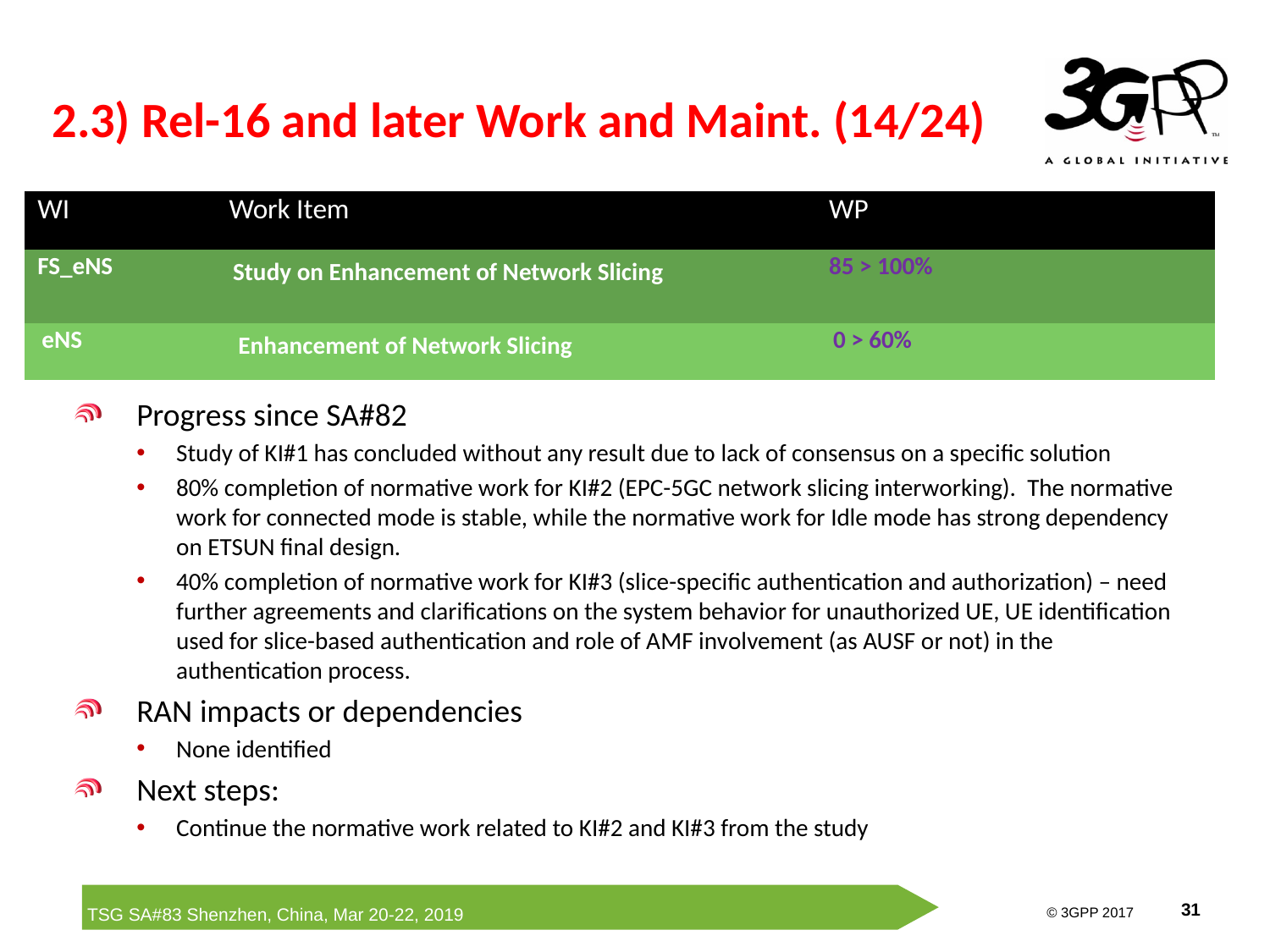

# 2.3) Rel-16 and later Work and Maint. (14/24)
| WI | Work Item | WP |  |  |
| --- | --- | --- | --- | --- |
| FS\_eNS | Study on Enhancement of Network Slicing | 85 > 100% |  |  |
| eNS | Enhancement of Network Slicing | 0 > 60% |  |  |
Progress since SA#82
Study of KI#1 has concluded without any result due to lack of consensus on a specific solution
80% completion of normative work for KI#2 (EPC-5GC network slicing interworking).  The normative work for connected mode is stable, while the normative work for Idle mode has strong dependency on ETSUN final design.
40% completion of normative work for KI#3 (slice-specific authentication and authorization) – need further agreements and clarifications on the system behavior for unauthorized UE, UE identification used for slice-based authentication and role of AMF involvement (as AUSF or not) in the authentication process.
RAN impacts or dependencies
None identified
Next steps:
Continue the normative work related to KI#2 and KI#3 from the study